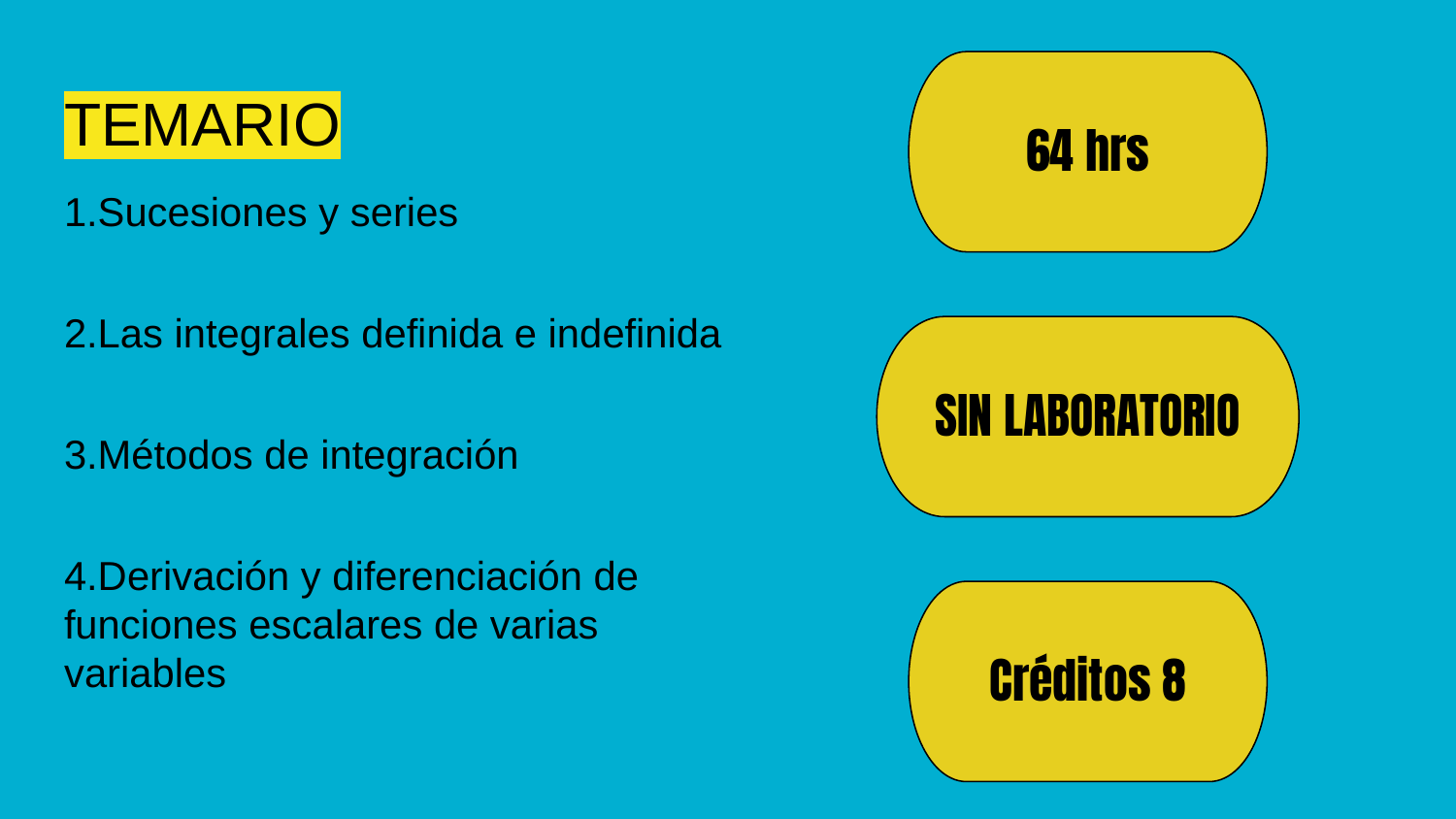

64 hrs
# TEMARIO
1.Sucesiones y series
2.Las integrales definida e indefinida
3.Métodos de integración
4.Derivación y diferenciación de funciones escalares de varias variables

SIN LABORATORIO
Créditos 8